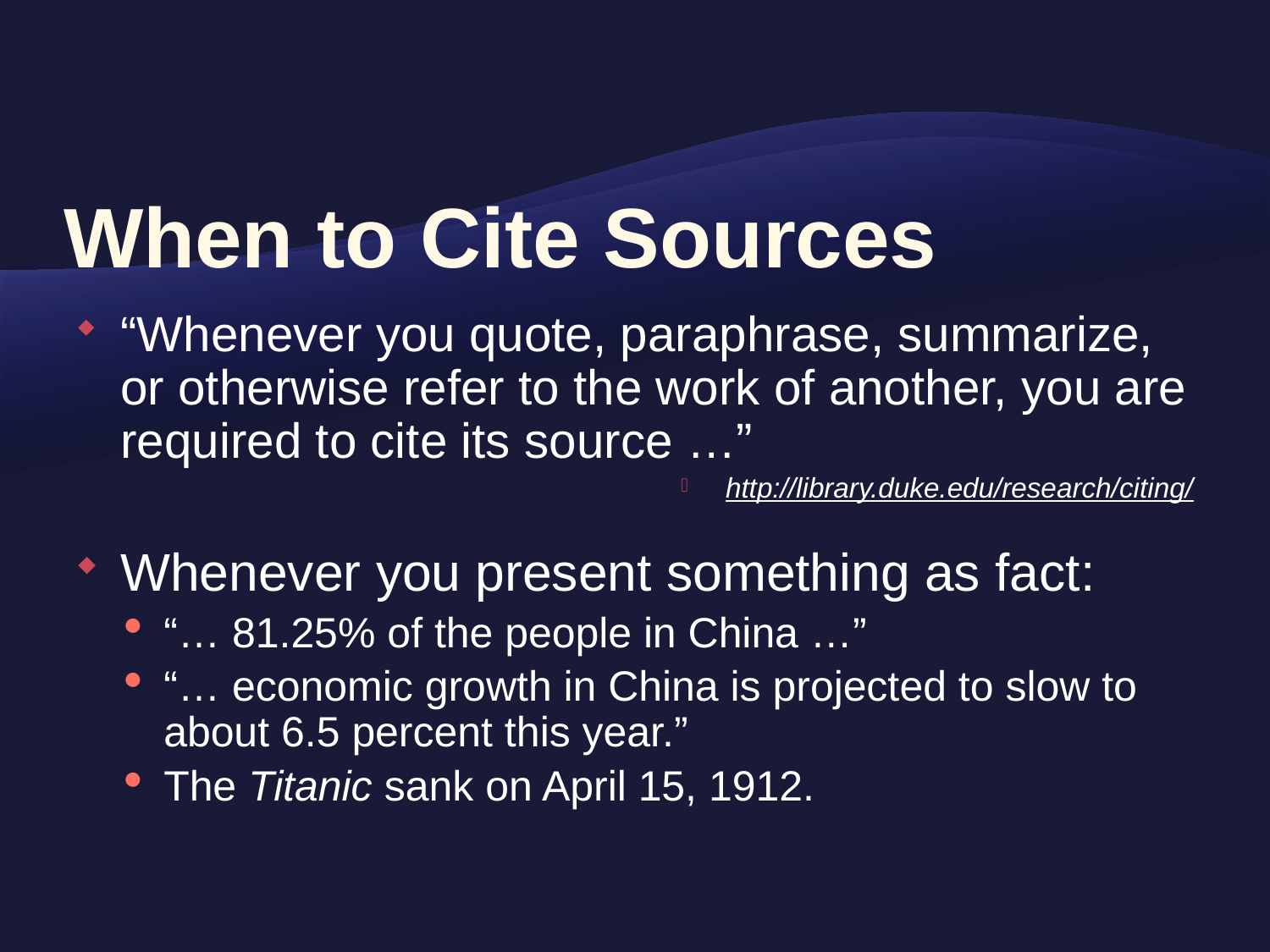

# When to Cite Sources
“Whenever you quote, paraphrase, summarize, or otherwise refer to the work of another, you are required to cite its source …”
http://library.duke.edu/research/citing/
Whenever you present something as fact:
“… 81.25% of the people in China …”
“… economic growth in China is projected to slow to about 6.5 percent this year.”
The Titanic sank on April 15, 1912.